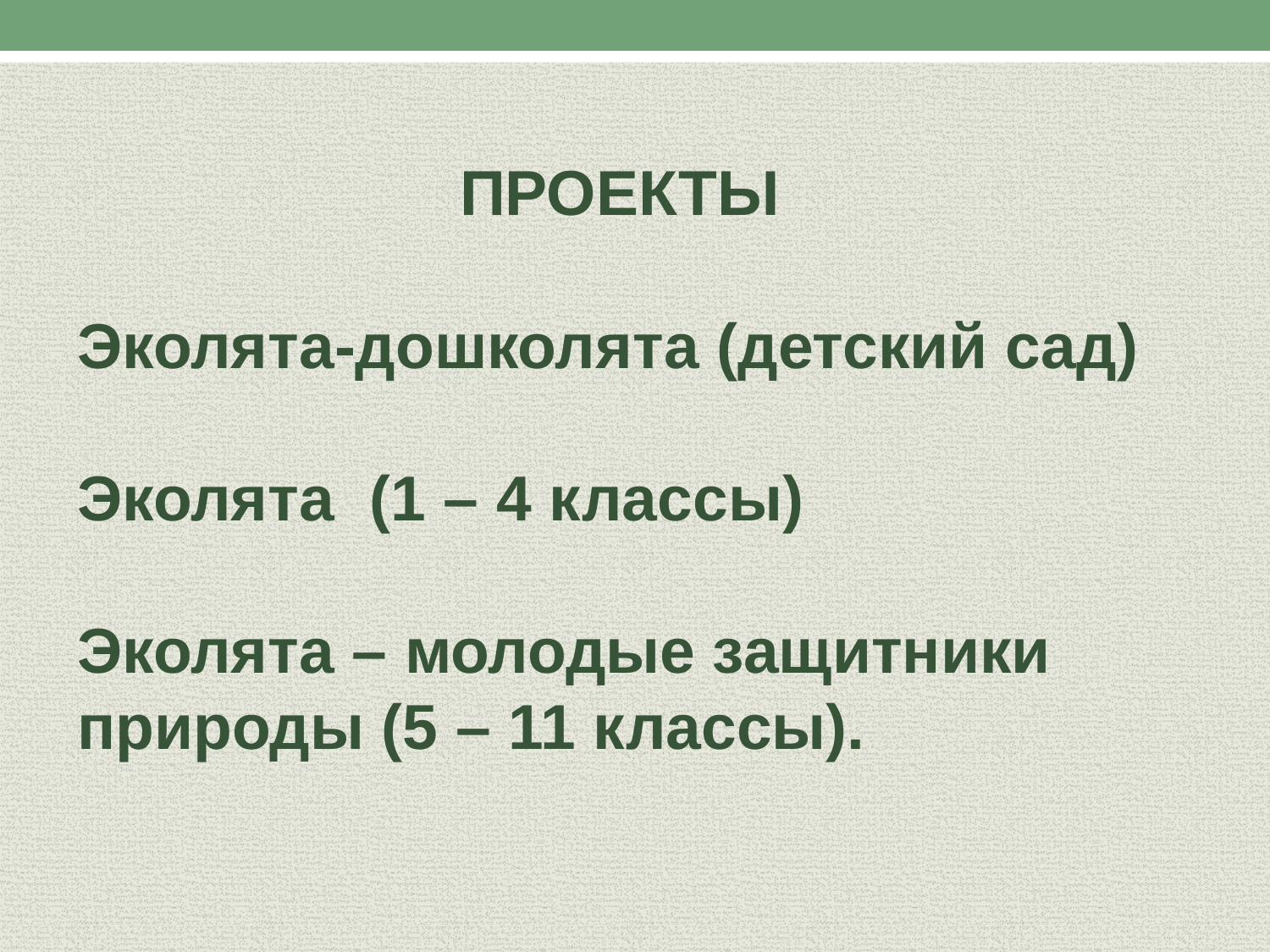

ПРОЕКТЫ

Эколята-дошколята (детский сад)

Эколята  (1 – 4 классы)

Эколята – молодые защитники природы (5 – 11 классы).